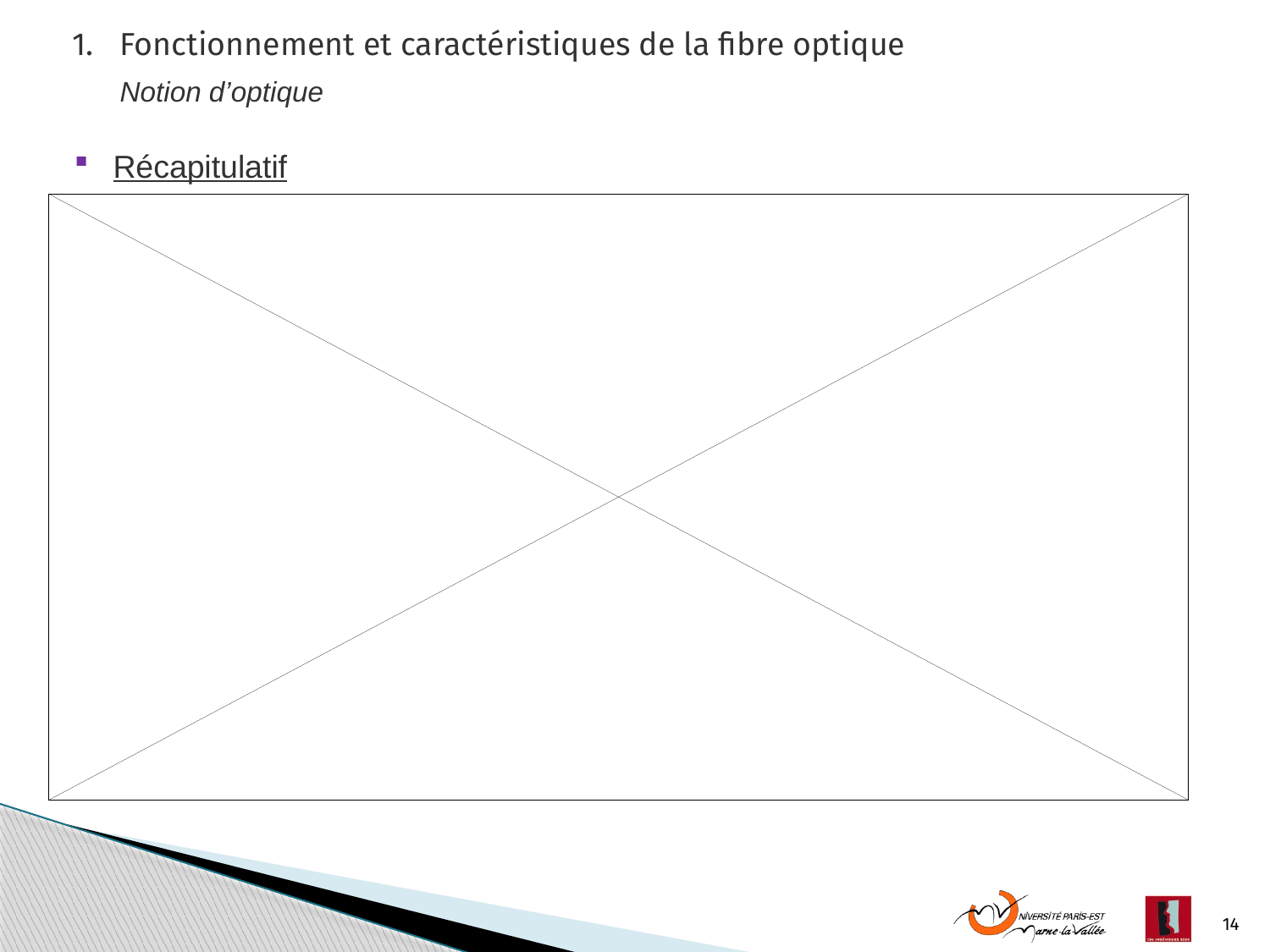

Fonctionnement et caractéristiques de la fibre optique
Notion d’optique
 Récapitulatif

14